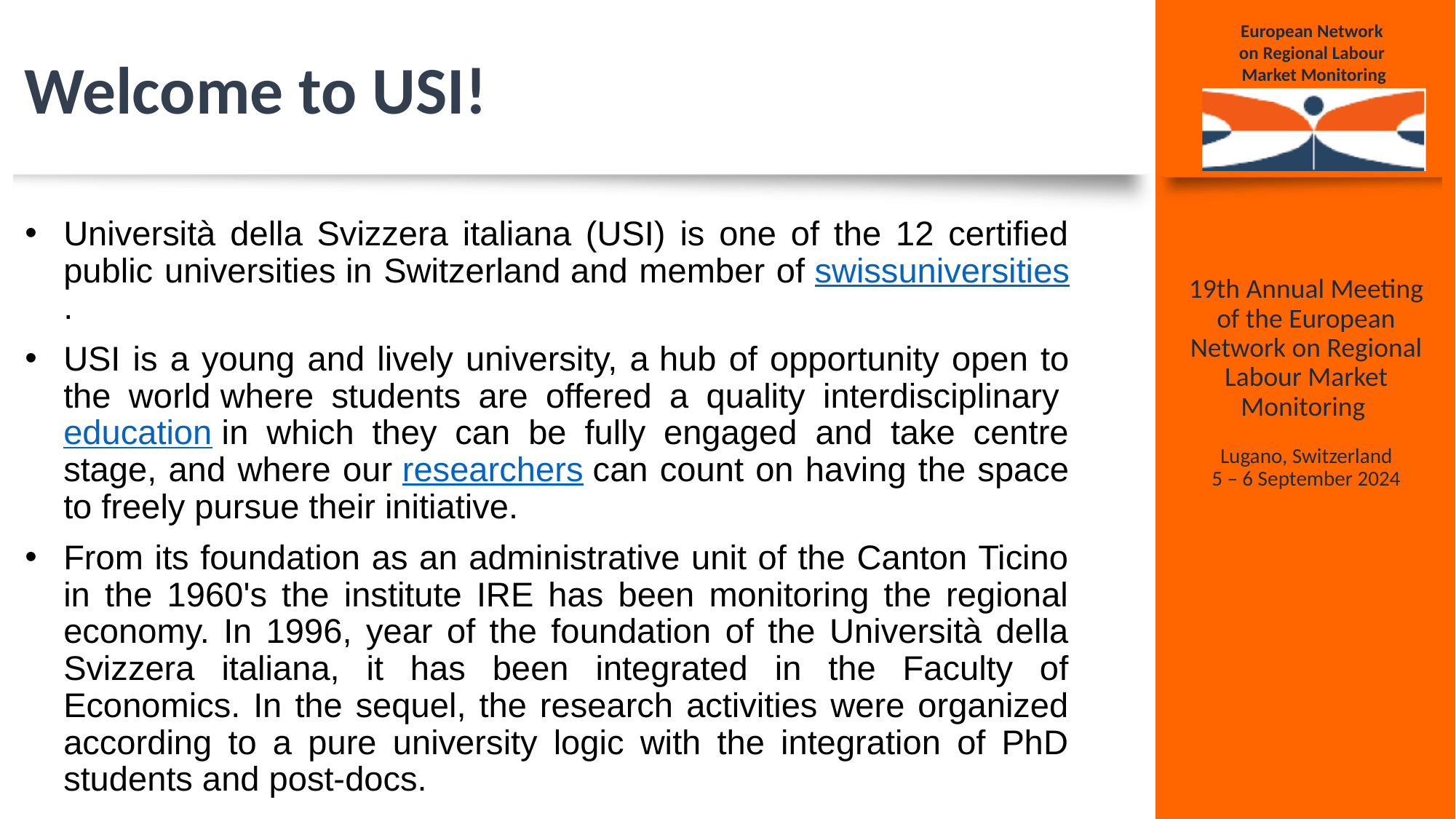

# Welcome to USI!
Università della Svizzera italiana (USI) is one of the 12 certified public universities in Switzerland and member of swissuniversities.
USI is a young and lively university, a hub of opportunity open to the world where students are offered a quality interdisciplinary education in which they can be fully engaged and take centre stage, and where our researchers can count on having the space to freely pursue their initiative.
From its foundation as an administrative unit of the Canton Ticino in the 1960's the institute IRE has been monitoring the regional economy. In 1996, year of the foundation of the Università della Svizzera italiana, it has been integrated in the Faculty of Economics. In the sequel, the research activities were organized according to a pure university logic with the integration of PhD students and post-docs.